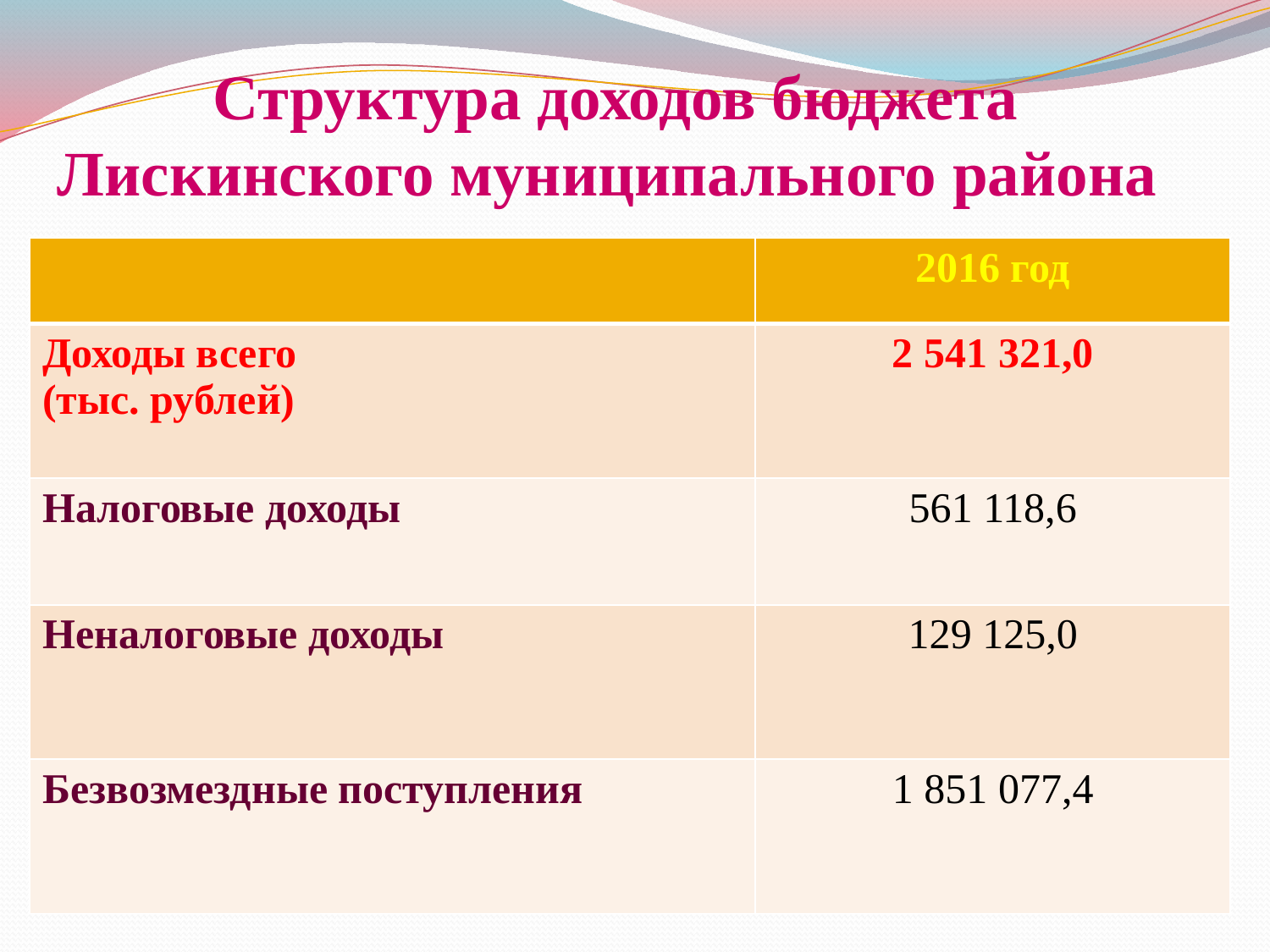

# Структура доходов бюджета Лискинского муниципального района
|  | 2016 год |
| --- | --- |
| Доходы всего (тыс. рублей) | 2 541 321,0 |
| Налоговые доходы | 561 118,6 |
| Неналоговые доходы | 129 125,0 |
| Безвозмездные поступления | 1 851 077,4 |